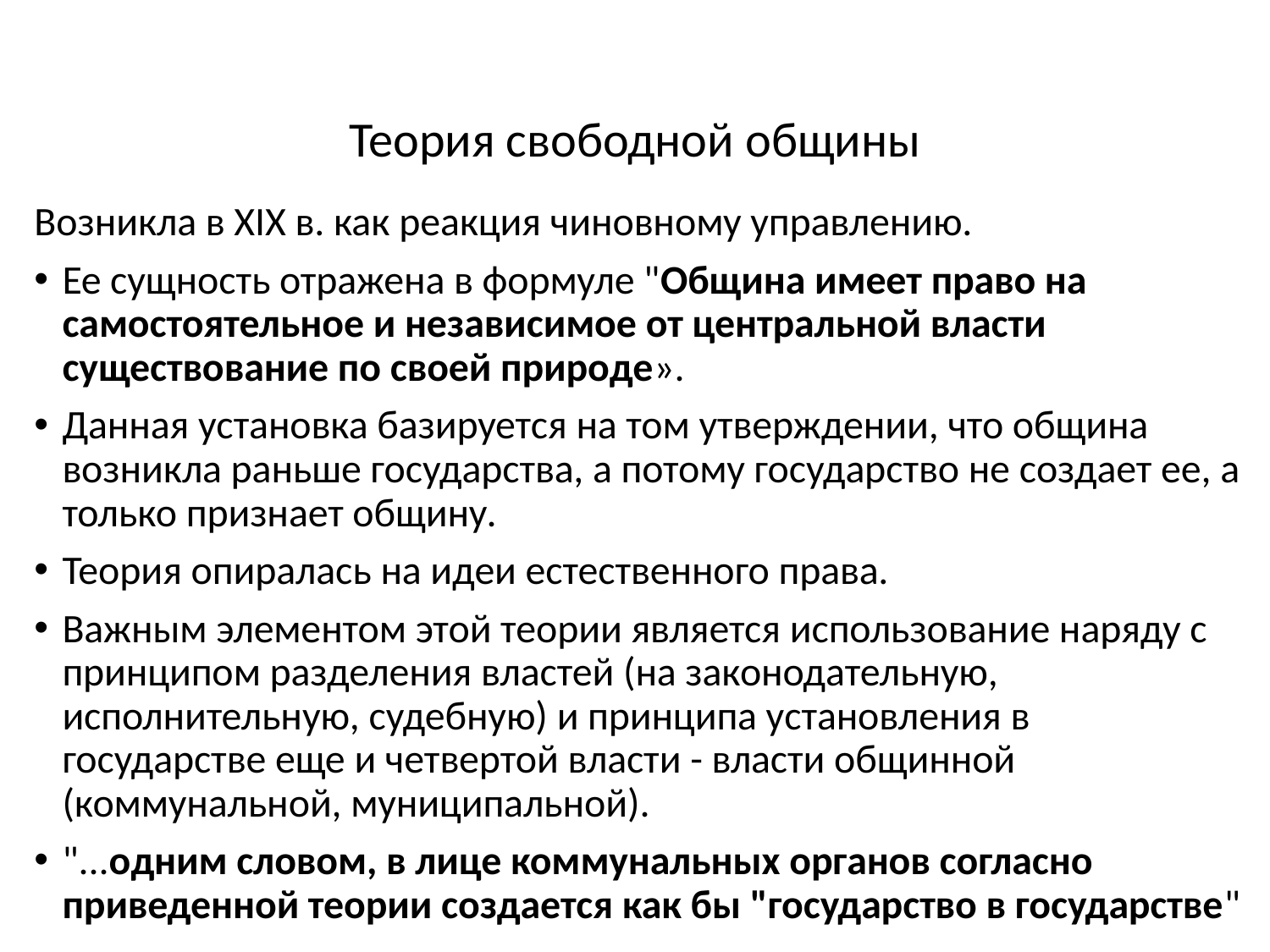

# Теория свободной общины
Возникла в XIX в. как реакция чиновному управлению.
Ее сущность отражена в формуле "Община имеет право на самостоятельное и независимое от центральной власти существование по своей природе».
Данная установка базируется на том утверждении, что община возникла раньше государства, а потому государство не создает ее, а только признает общину.
Теория опиралась на идеи естественного права.
Важным элементом этой теории является использование наряду с принципом разделения властей (на законодательную, исполнительную, судебную) и принципа установления в государстве еще и четвертой власти - власти общинной (коммунальной, муниципальной).
"...одним словом, в лице коммунальных органов согласно приведенной теории создается как бы "государство в государстве"